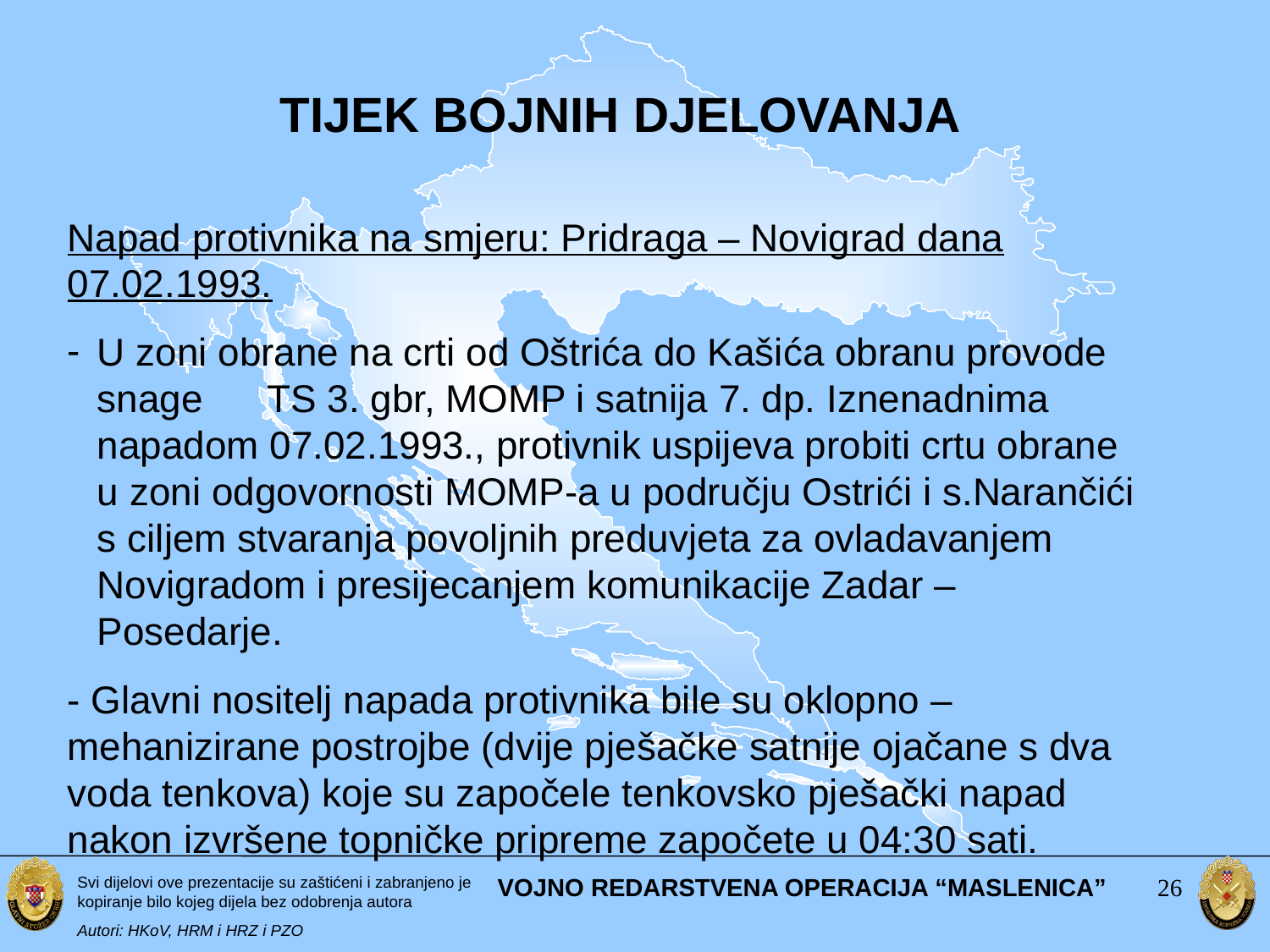

TIJEK BOJNIH DJELOVANJA
Napad protivnika na smjeru: Pridraga – Novigrad dana 07.02.1993.
U zoni obrane na crti od Oštrića do Kašića obranu provode snage      TS 3. gbr, MOMP i satnija 7. dp. Iznenadnima napadom 07.02.1993., protivnik uspijeva probiti crtu obrane u zoni odgovornosti MOMP-a u području Ostrići i s.Narančići s ciljem stvaranja povoljnih preduvjeta za ovladavanjem Novigradom i presijecanjem komunikacije Zadar – Posedarje.
- Glavni nositelj napada protivnika bile su oklopno – mehanizirane postrojbe (dvije pješačke satnije ojačane s dva voda tenkova) koje su započele tenkovsko pješački napad nakon izvršene topničke pripreme započete u 04:30 sati.
VOJNO REDARSTVENA OPERACIJA “MASLENICA”